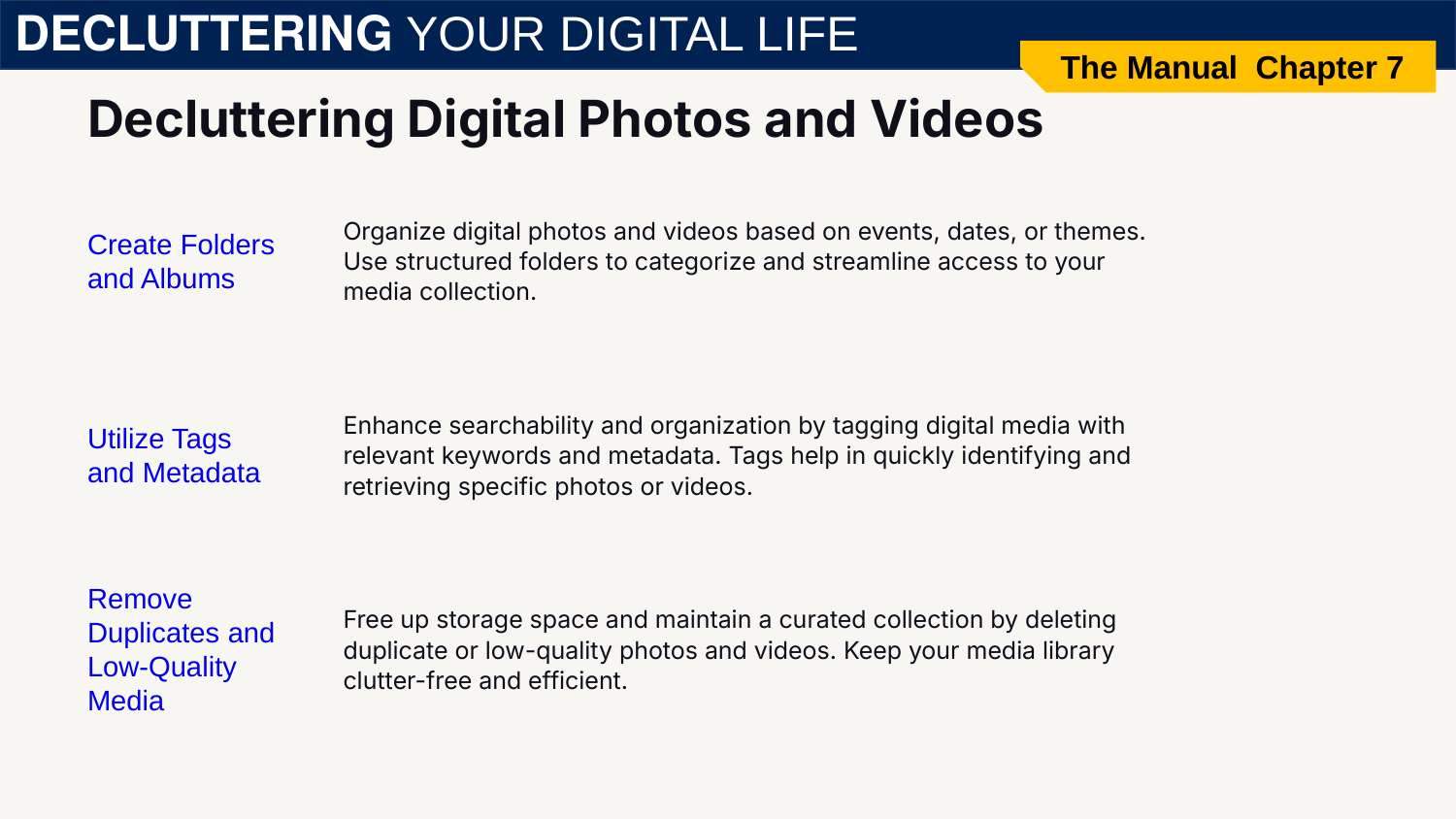

DECLUTTERING YOUR DIGITAL LIFE
The Manual  Chapter 7

# Decluttering Digital Photos and Videos
Organize digital photos and videos based on events, dates, or themes. Use structured folders to categorize and streamline access to your media collection.
Create Folders and Albums
Enhance searchability and organization by tagging digital media with relevant keywords and metadata. Tags help in quickly identifying and retrieving specific photos or videos.
Utilize Tags and Metadata
Free up storage space and maintain a curated collection by deleting duplicate or low-quality photos and videos. Keep your media library clutter-free and efficient.
Remove Duplicates and Low-Quality Media